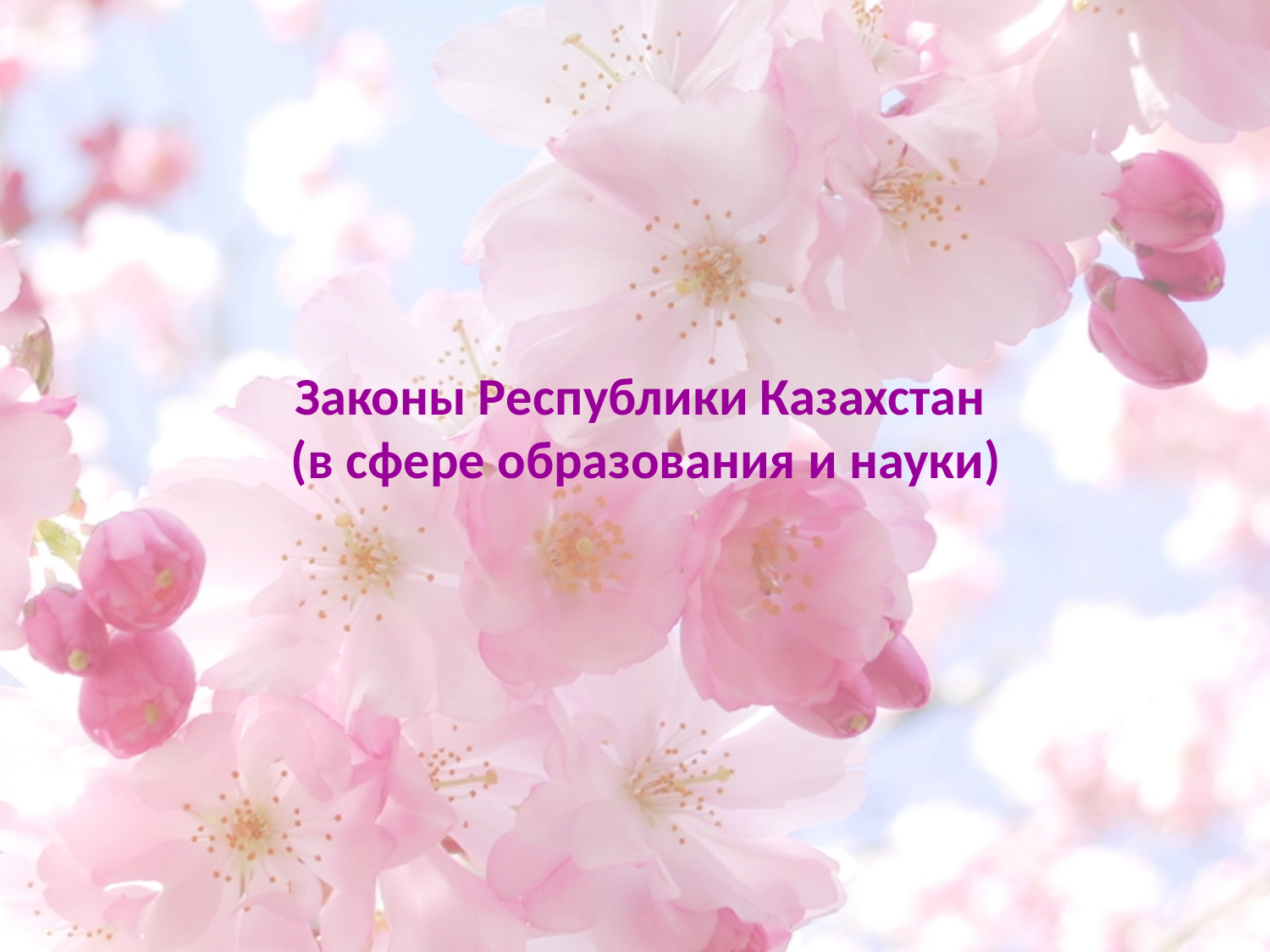

# Законы Республики Казахстан (в сфере образования и науки)